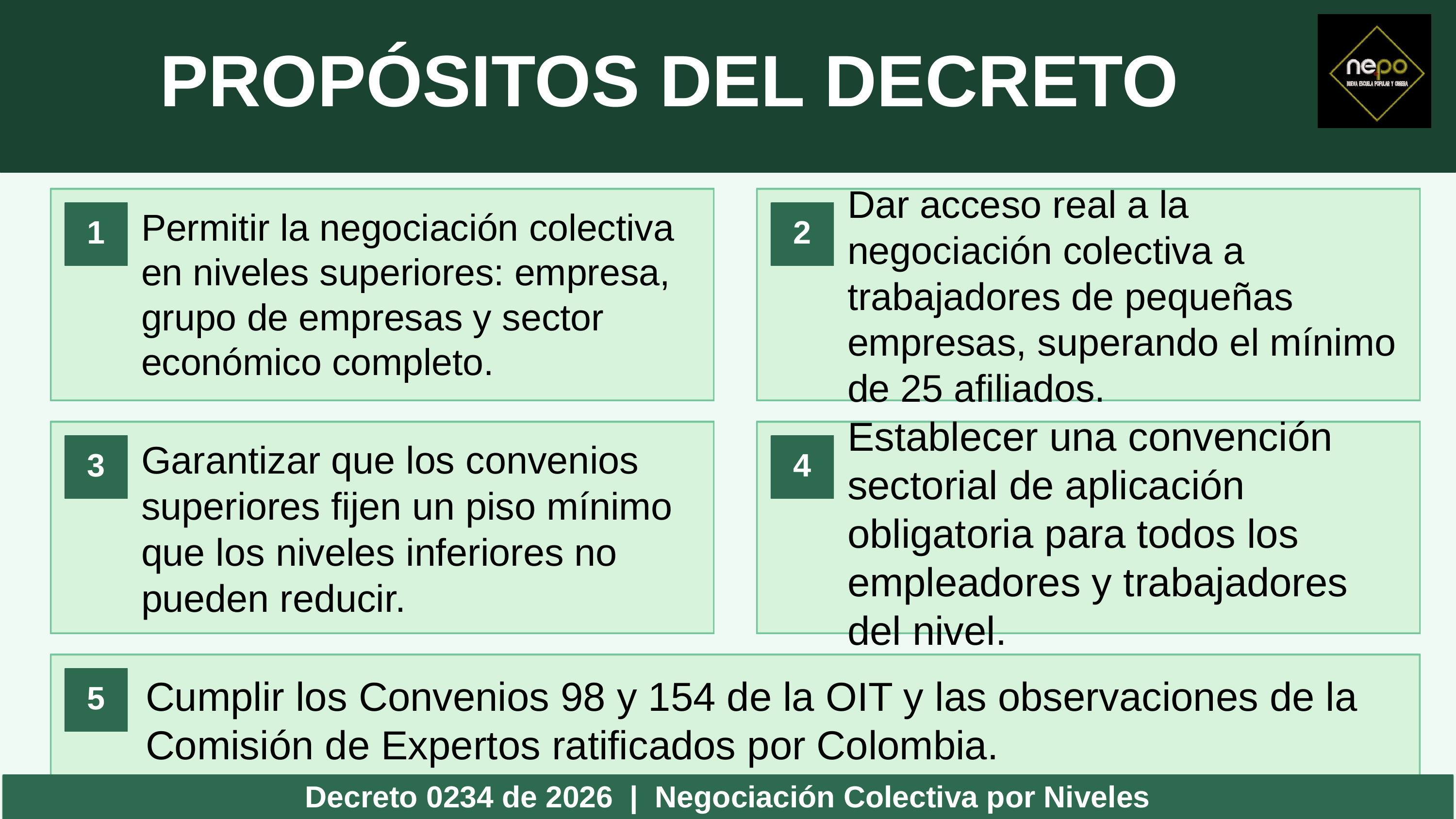

PROPÓSITOS DEL DECRETO

Permitir la negociación colectiva en niveles superiores: empresa, grupo de empresas y sector económico completo.

Dar acceso real a la negociación colectiva a trabajadores de pequeñas empresas, superando el mínimo de 25 afiliados.

1

2

Establecer una convención sectorial de aplicación obligatoria para todos los empleadores y trabajadores del nivel.

Garantizar que los convenios superiores fijen un piso mínimo que los niveles inferiores no pueden reducir.

3

4

Cumplir los Convenios 98 y 154 de la OIT y las observaciones de la Comisión de Expertos ratificados por Colombia.

5

Decreto 0234 de 2026  |  Negociación Colectiva por Niveles